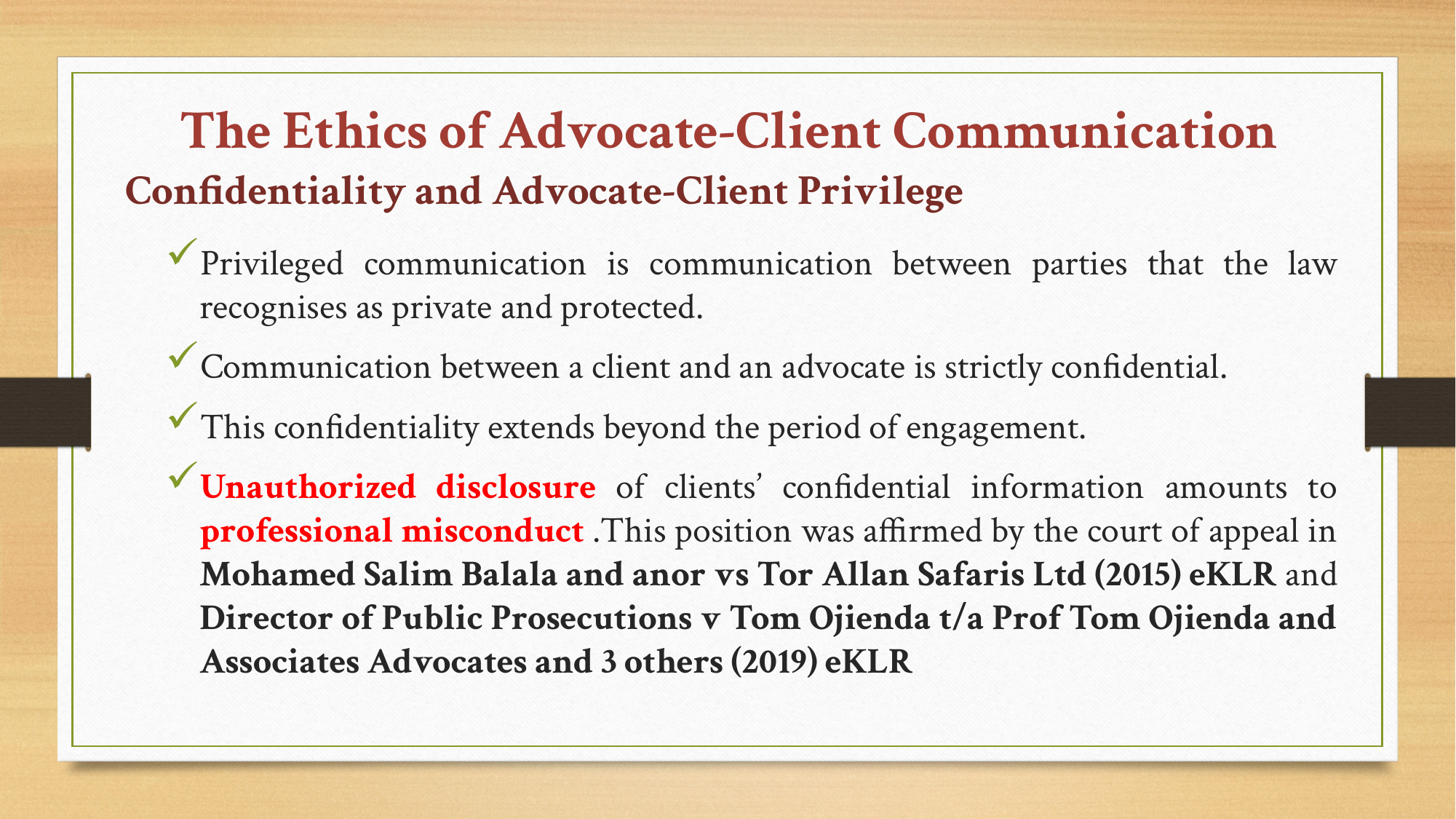

The Ethics of Advocate-Client Communication
Confidentiality and Advocate-Client Privilege
Privileged communication is communication between parties that the law recognises as private and protected.
Communication between a client and an advocate is strictly confidential.
This confidentiality extends beyond the period of engagement.
Unauthorized disclosure of clients’ confidential information amounts to professional misconduct .This position was affirmed by the court of appeal in Mohamed Salim Balala and anor vs Tor Allan Safaris Ltd (2015) eKLR and Director of Public Prosecutions v Tom Ojienda t/a Prof Tom Ojienda and Associates Advocates and 3 others (2019) eKLR